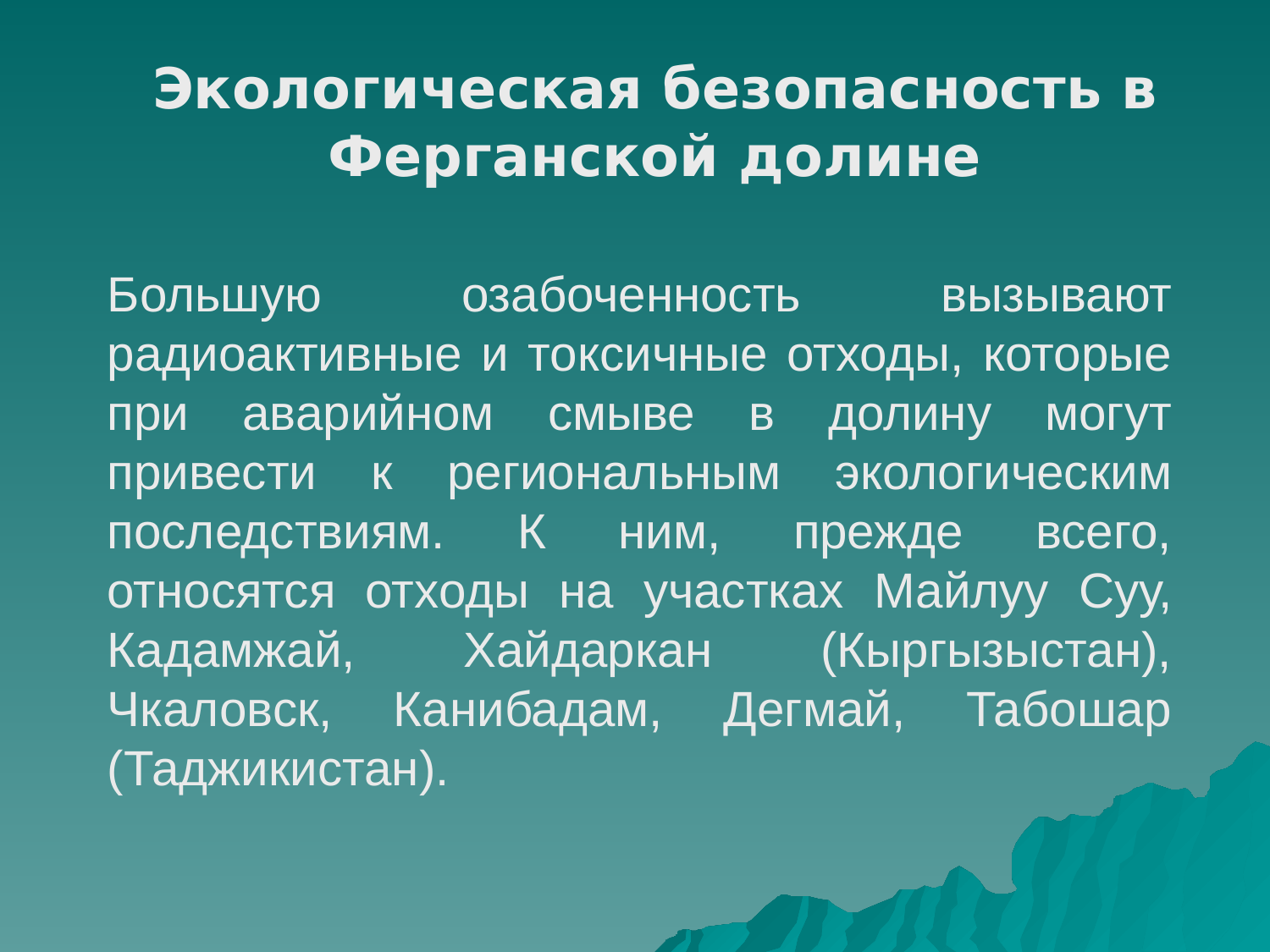

Экологическая безопасность в Ферганской долине
Большую озабоченность вызывают радиоактивные и токсичные отходы, которые при аварийном смыве в долину могут привести к региональным экологическим последствиям. К ним, прежде всего, относятся отходы на участках Майлуу Суу, Кадамжай, Хайдаркан (Кыргызыстан), Чкаловск, Канибадам, Дегмай, Табошар (Таджикистан).